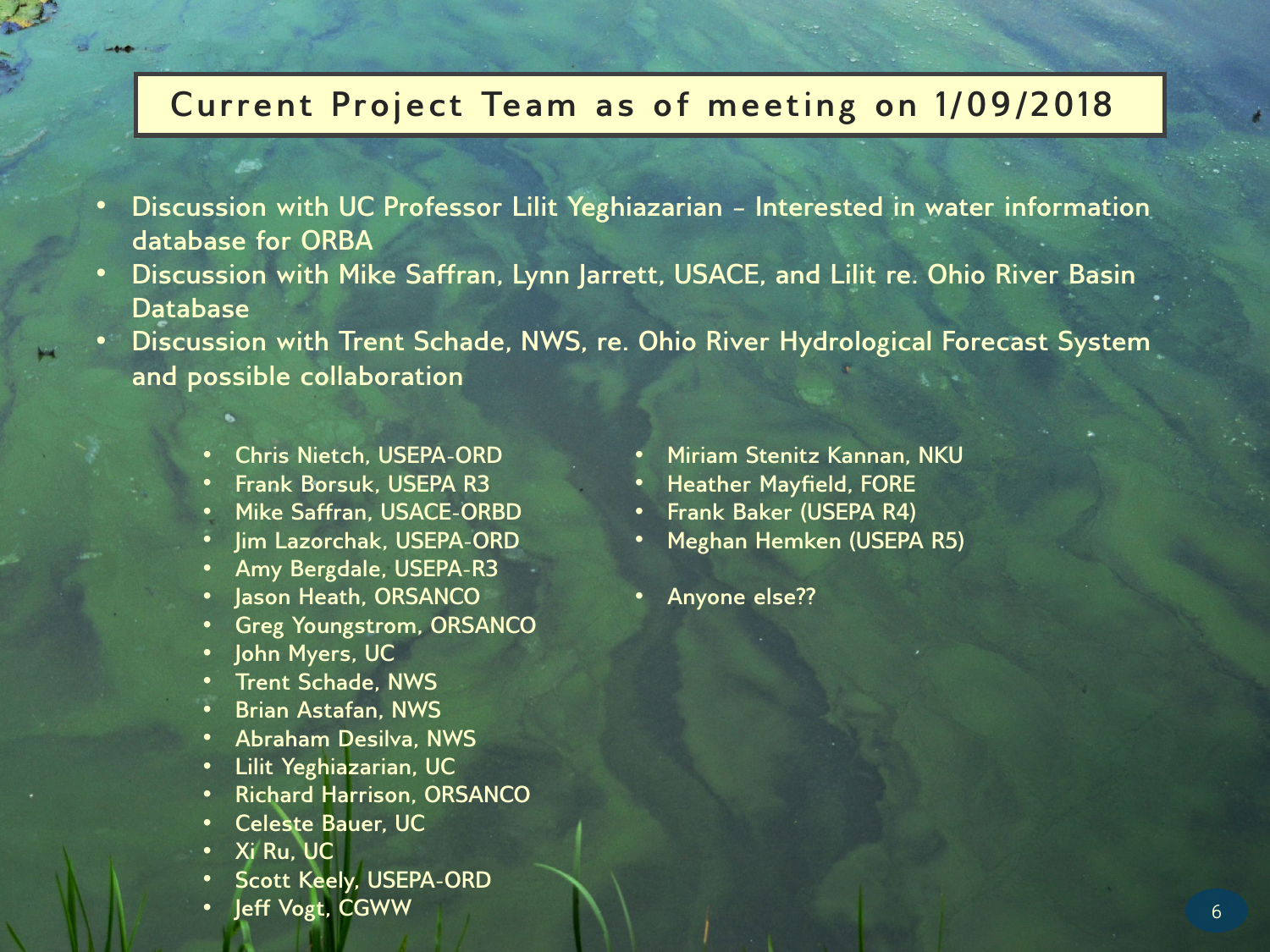

# Current Project Team as of meeting on 1/09/2018
Discussion with UC Professor Lilit Yeghiazarian – Interested in water information database for ORBA
Discussion with Mike Saffran, Lynn Jarrett, USACE, and Lilit re. Ohio River Basin Database
Discussion with Trent Schade, NWS, re. Ohio River Hydrological Forecast System and possible collaboration

Chris Nietch, USEPA-ORD
Frank Borsuk, USEPA R3
Mike Saffran, USACE-ORBD
Jim Lazorchak, USEPA-ORD
Amy Bergdale, USEPA-R3
Jason Heath, ORSANCO
Greg Youngstrom, ORSANCO
John Myers, UC
Trent Schade, NWS
Brian Astafan, NWS
Abraham Desilva, NWS
Lilit Yeghiazarian, UC
Richard Harrison, ORSANCO
Celeste Bauer, UC
Xi Ru, UC
Scott Keely, USEPA-ORD
Jeff Vogt, CGWW
Miriam Stenitz Kannan, NKU
Heather Mayfield, FORE
Frank Baker (USEPA R4)
Meghan Hemken (USEPA R5)

Anyone else??

6